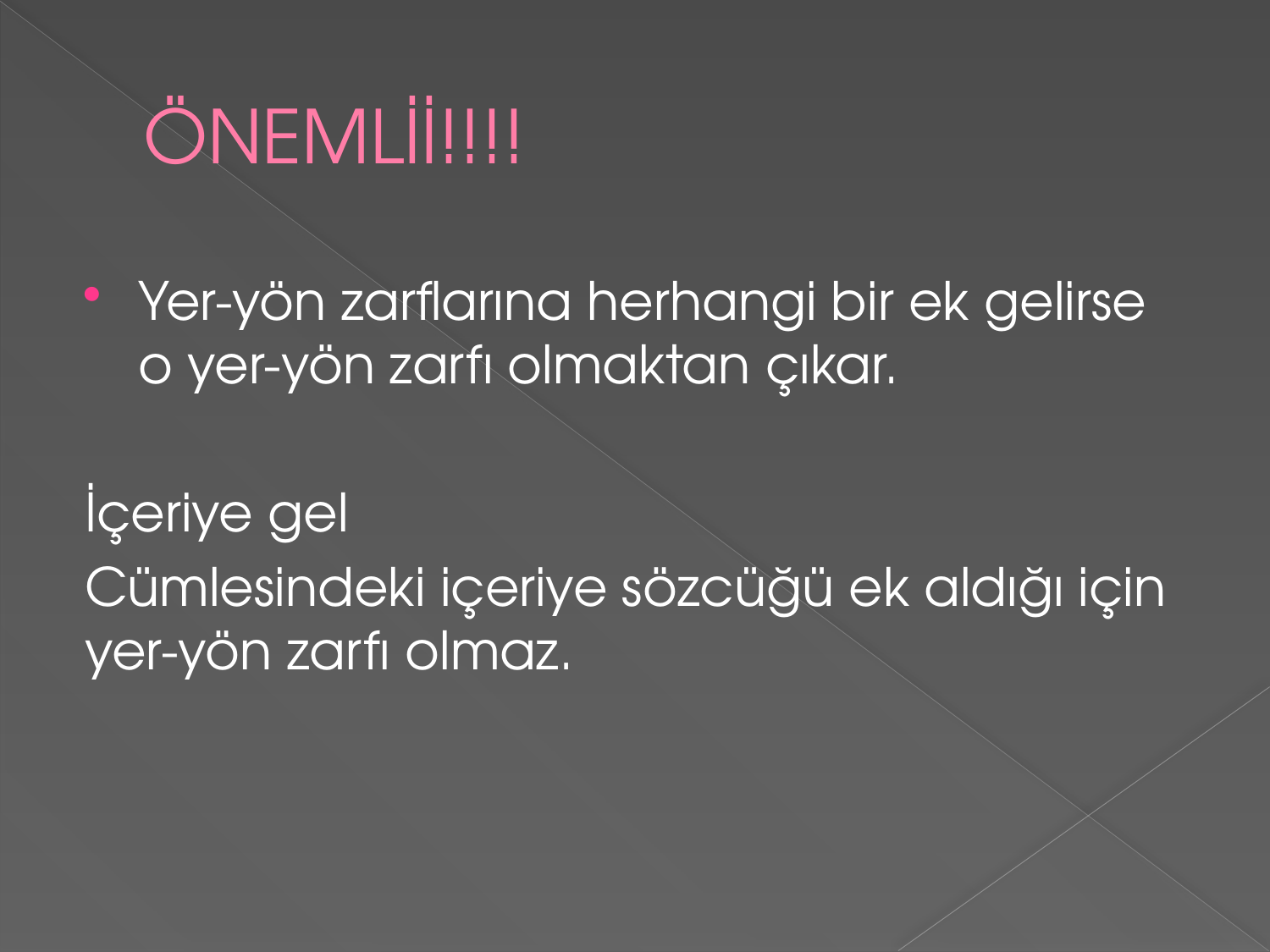

# ÖNEMLİİ!!!!
Yer-yön zarflarına herhangi bir ek gelirse o yer-yön zarfı olmaktan çıkar.

İçeriye gel
Cümlesindeki içeriye sözcüğü ek aldığı için yer-yön zarfı olmaz.